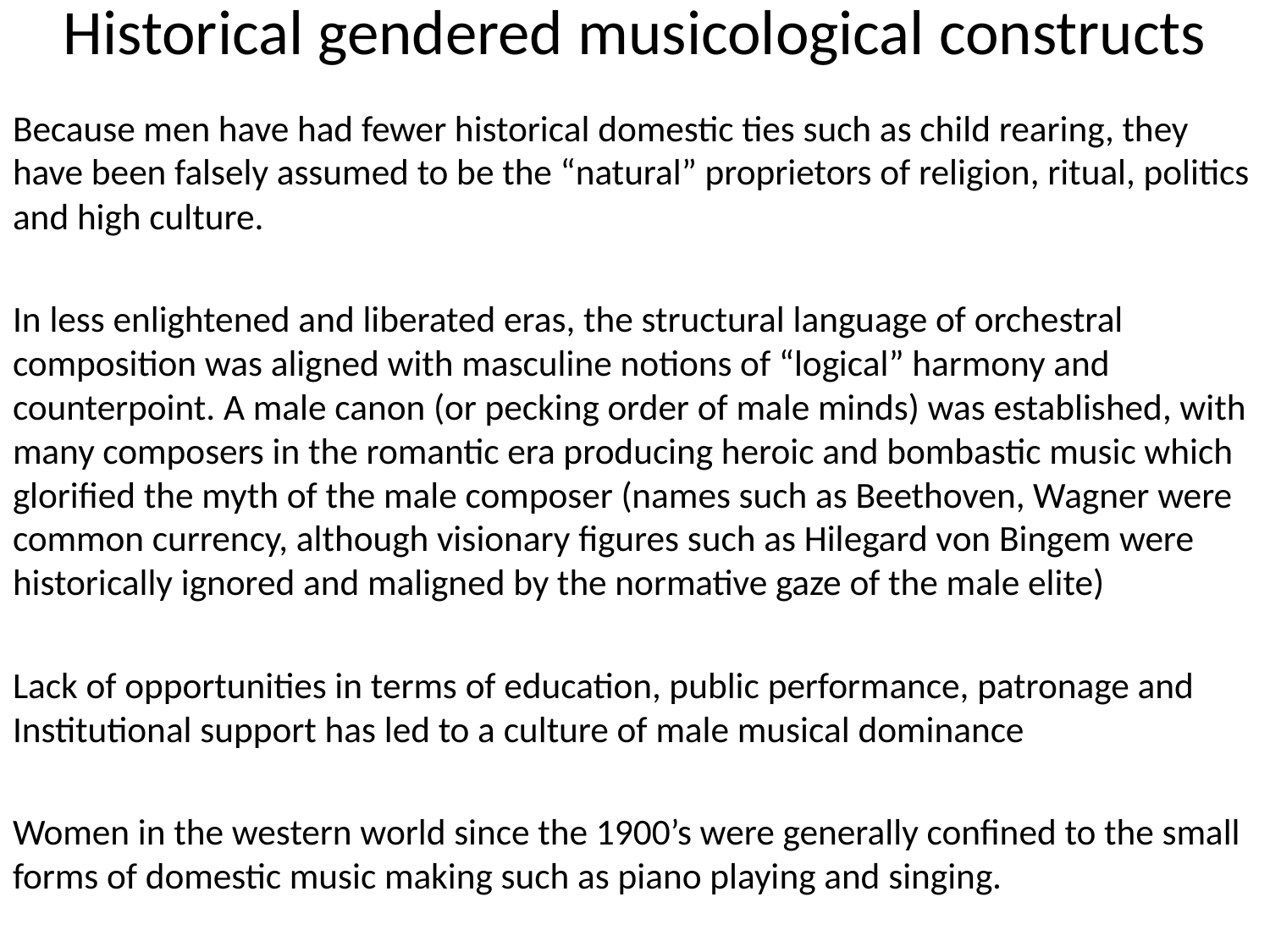

# Historical gendered musicological constructs
Because men have had fewer historical domestic ties such as child rearing, they have been falsely assumed to be the “natural” proprietors of religion, ritual, politics and high culture.

In less enlightened and liberated eras, the structural language of orchestral composition was aligned with masculine notions of “logical” harmony and counterpoint. A male canon (or pecking order of male minds) was established, with many composers in the romantic era producing heroic and bombastic music which glorified the myth of the male composer (names such as Beethoven, Wagner were common currency, although visionary figures such as Hilegard von Bingem were historically ignored and maligned by the normative gaze of the male elite)

Lack of opportunities in terms of education, public performance, patronage and Institutional support has led to a culture of male musical dominance

Women in the western world since the 1900’s were generally confined to the small forms of domestic music making such as piano playing and singing.